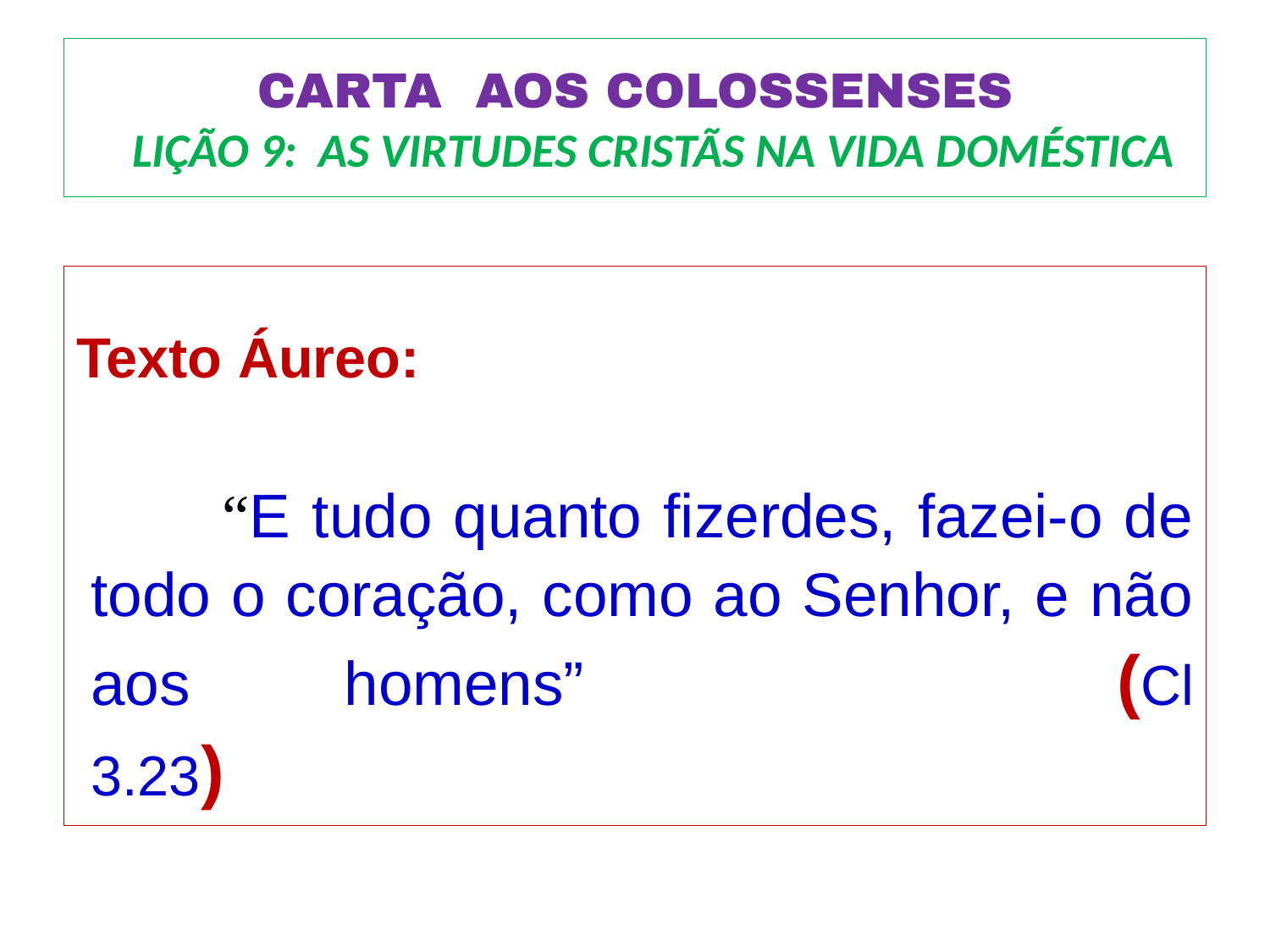

# CARTA  AOS COLOSSENSES LIÇÃO 9:  AS VIRTUDES CRISTÃS NA VIDA DOMÉSTICA

Texto Áureo:

 	“E tudo quanto fizerdes, fazei-o de todo o coração, como ao Senhor, e não aos homens”					(Cl 3.23)